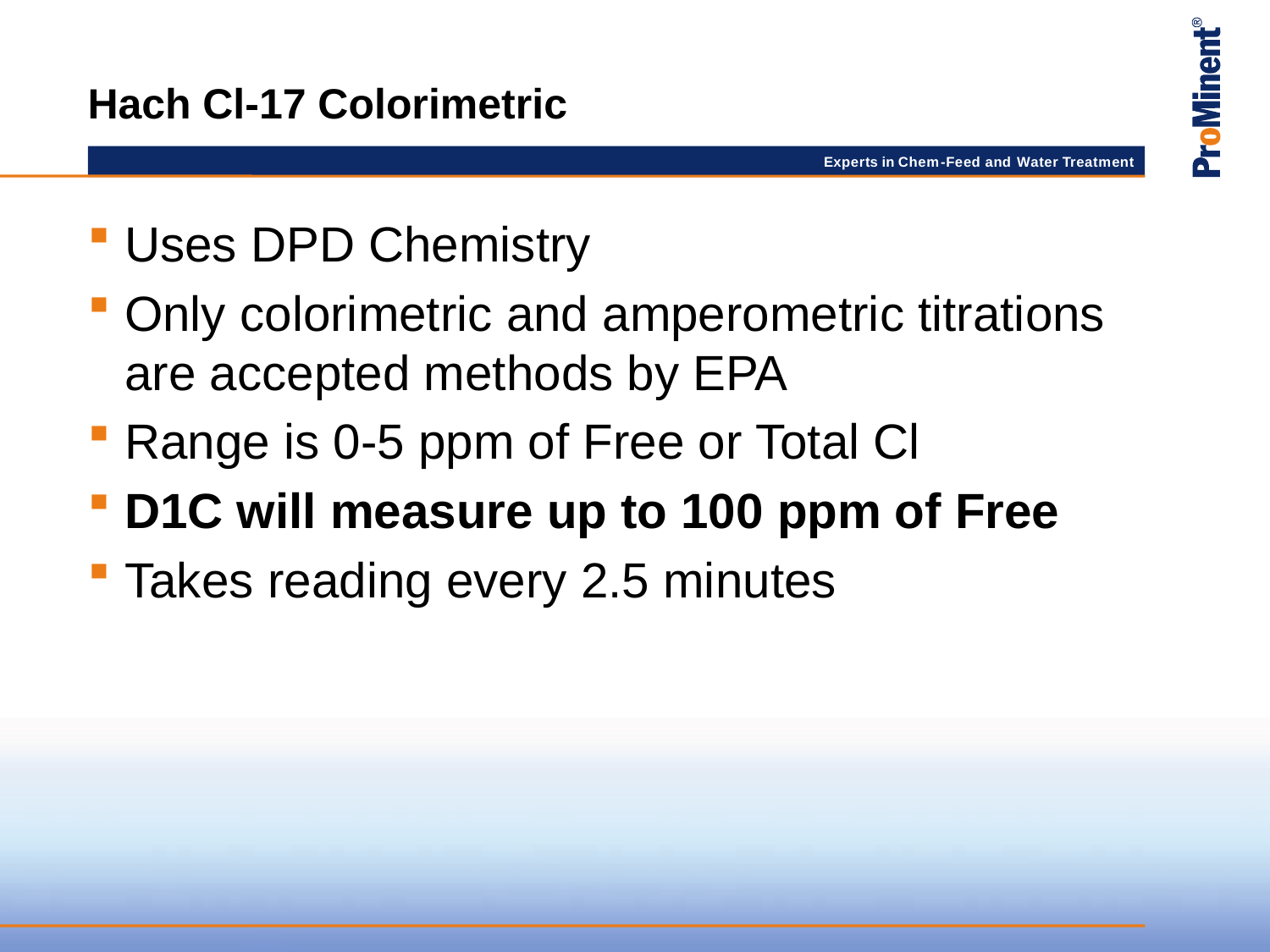

# Hach Cl-17 Colorimetric
Uses DPD Chemistry
Only colorimetric and amperometric titrations are accepted methods by EPA
Range is 0-5 ppm of Free or Total Cl
D1C will measure up to 100 ppm of Free
Takes reading every 2.5 minutes